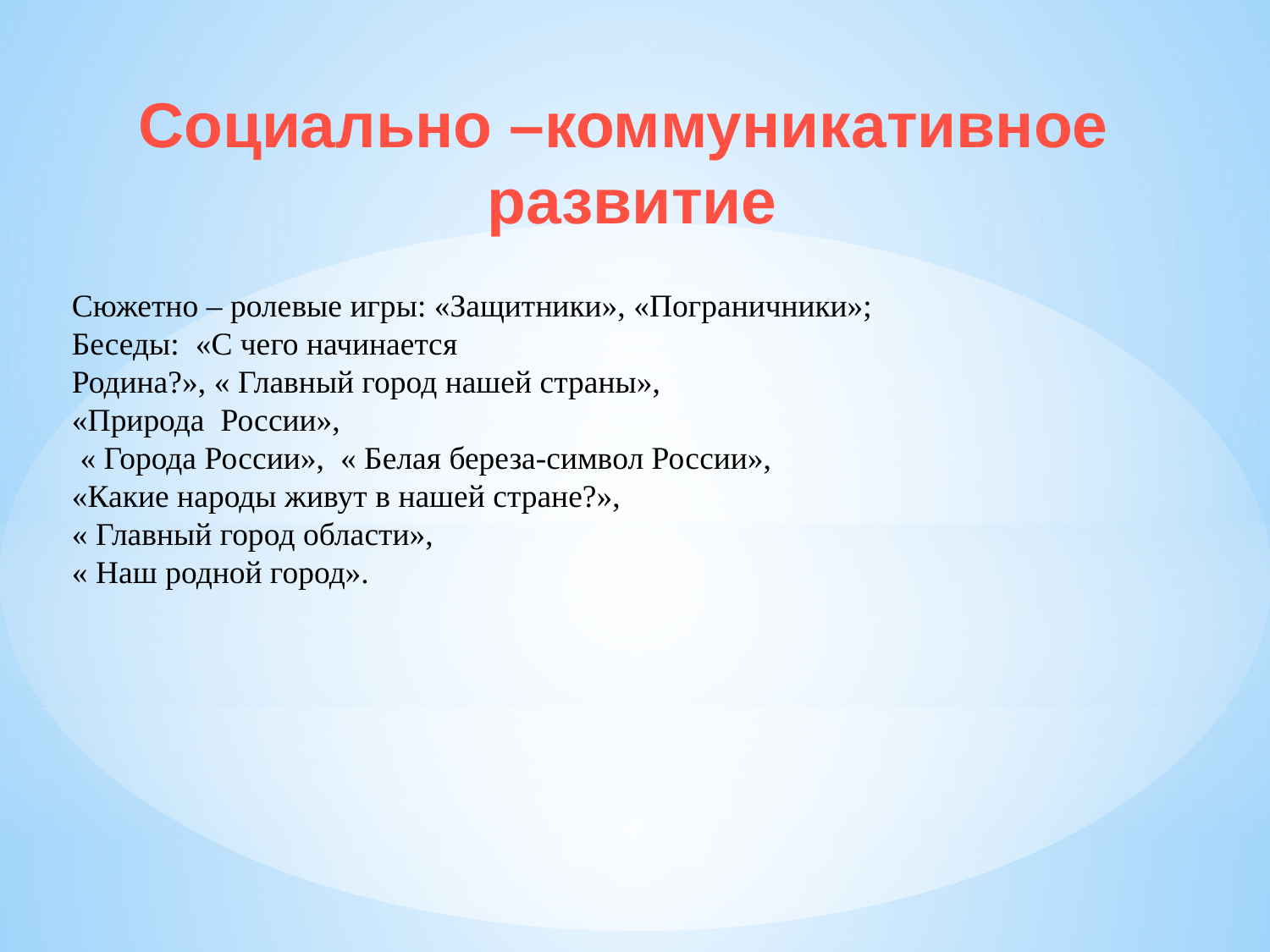

Социально –коммуникативное
развитие

Сюжетно – ролевые игры: «Защитники», «Пограничники»;
Беседы:  «С чего начинается
Родина?», « Главный город нашей страны»,
«Природа  России»,
 « Города России»,  « Белая береза-символ России»,
«Какие народы живут в нашей стране?»,
« Главный город области»,
« Наш родной город».